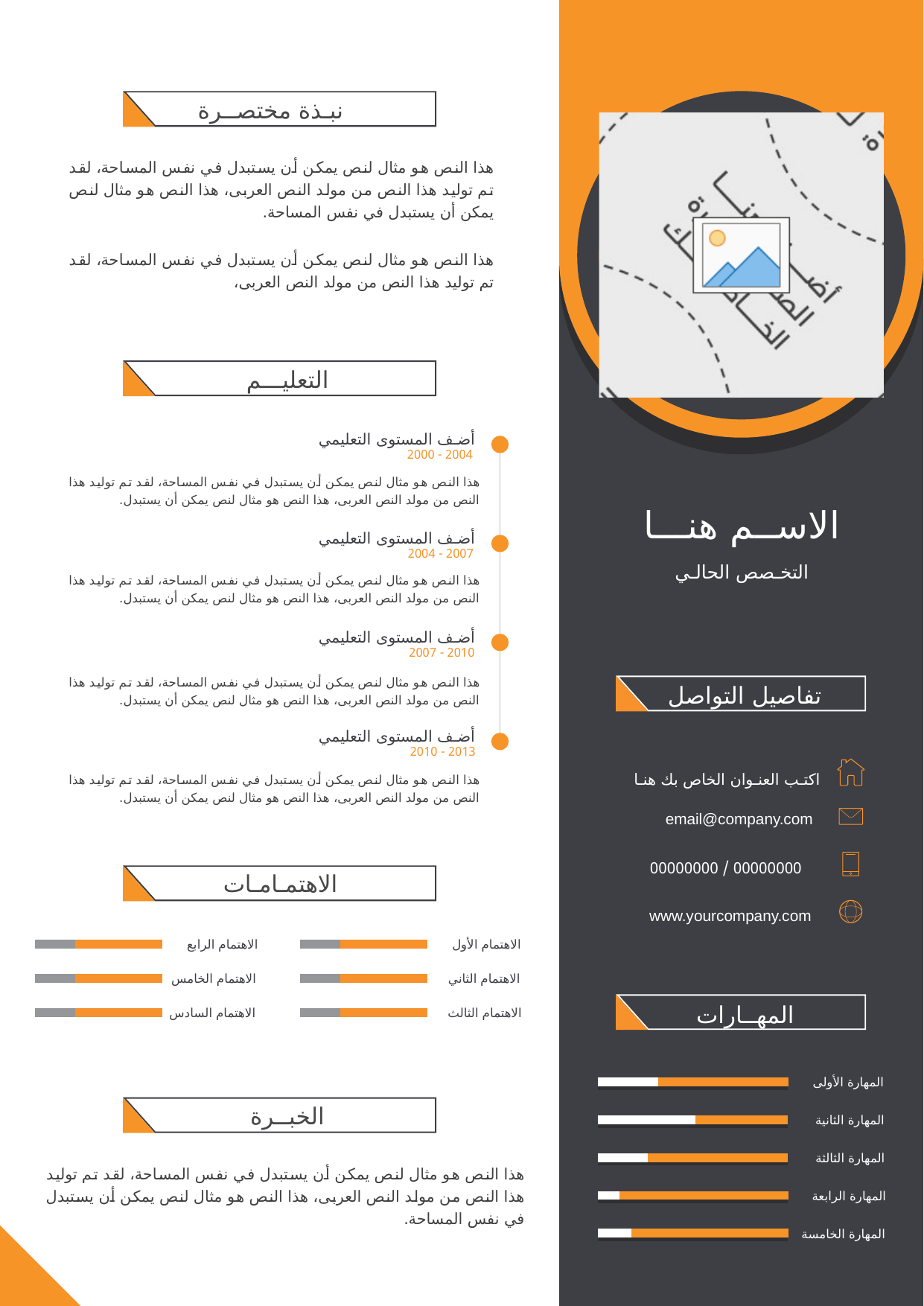

نبـذة مختصــرة

هذا النص هو مثال لنص يمكن أن يستبدل في نفس المساحة، لقد تم توليد هذا النص من مولد النص العربى، هذا النص هو مثال لنص يمكن أن يستبدل في نفس المساحة.
هذا النص هو مثال لنص يمكن أن يستبدل في نفس المساحة، لقد تم توليد هذا النص من مولد النص العربى،
التعليـــم

أضـف المستوى التعليمي

2004 - 2000

هذا النص هو مثال لنص يمكن أن يستبدل في نفس المساحة، لقد تم توليد هذا النص من مولد النص العربى، هذا النص هو مثال لنص يمكن أن يستبدل.
الاســم هنـــا
أضـف المستوى التعليمي

2007 - 2004
التخـصص الحالـي
هذا النص هو مثال لنص يمكن أن يستبدل في نفس المساحة، لقد تم توليد هذا النص من مولد النص العربى، هذا النص هو مثال لنص يمكن أن يستبدل.
أضـف المستوى التعليمي

2010 - 2007
هذا النص هو مثال لنص يمكن أن يستبدل في نفس المساحة، لقد تم توليد هذا النص من مولد النص العربى، هذا النص هو مثال لنص يمكن أن يستبدل.
تفاصيل التواصل

أضـف المستوى التعليمي

2013 - 2010

اكتـب العنـوان الخاص بك هنـا
email@company.com

00000000 / 00000000

www.yourcompany.com
هذا النص هو مثال لنص يمكن أن يستبدل في نفس المساحة، لقد تم توليد هذا النص من مولد النص العربى، هذا النص هو مثال لنص يمكن أن يستبدل.
الاهتمـامـات

الاهتمام الأول

الاهتمام الرابع

الاهتمام الثاني

الاهتمام الخامس

الاهتمام الثالث

الاهتمام السادس

المهــارات
المهارة الأولى

المهارة الثانية

المهارة الثالثة

المهارة الرابعة

المهارة الخامسة

الخبــرة

هذا النص هو مثال لنص يمكن أن يستبدل في نفس المساحة، لقد تم توليد هذا النص من مولد النص العربى، هذا النص هو مثال لنص يمكن أن يستبدل في نفس المساحة.